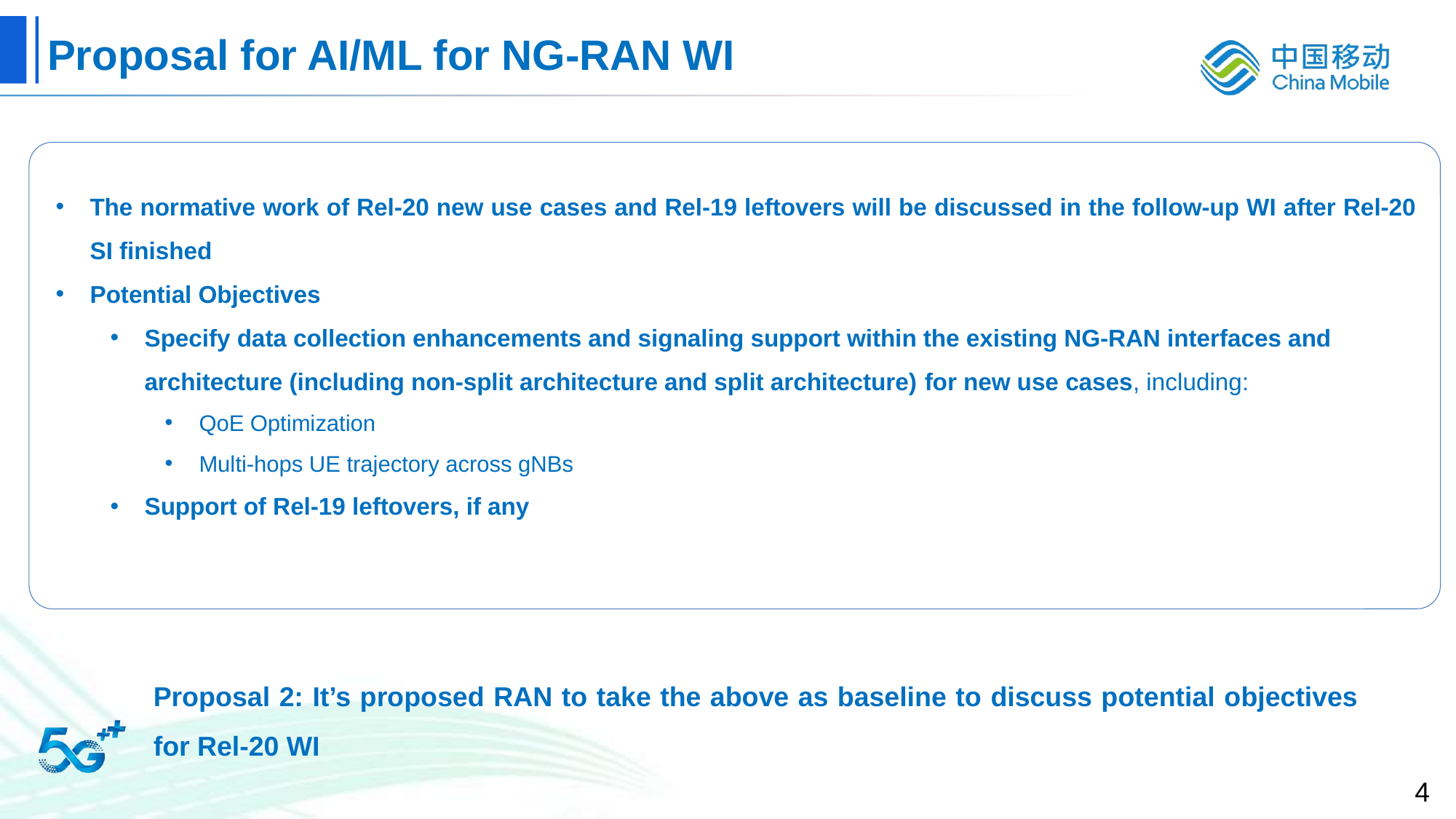

# Proposal for AI/ML for NG-RAN WI

The normative work of Rel-20 new use cases and Rel-19 leftovers will be discussed in the follow-up WI after Rel-20 SI finished
Potential Objectives
Specify data collection enhancements and signaling support within the existing NG-RAN interfaces and architecture (including non-split architecture and split architecture) for new use cases, including:
QoE Optimization
Multi-hops UE trajectory across gNBs
Support of Rel-19 leftovers, if any
Proposal 2: It’s proposed RAN to take the above as baseline to discuss potential objectives for Rel-20 WI